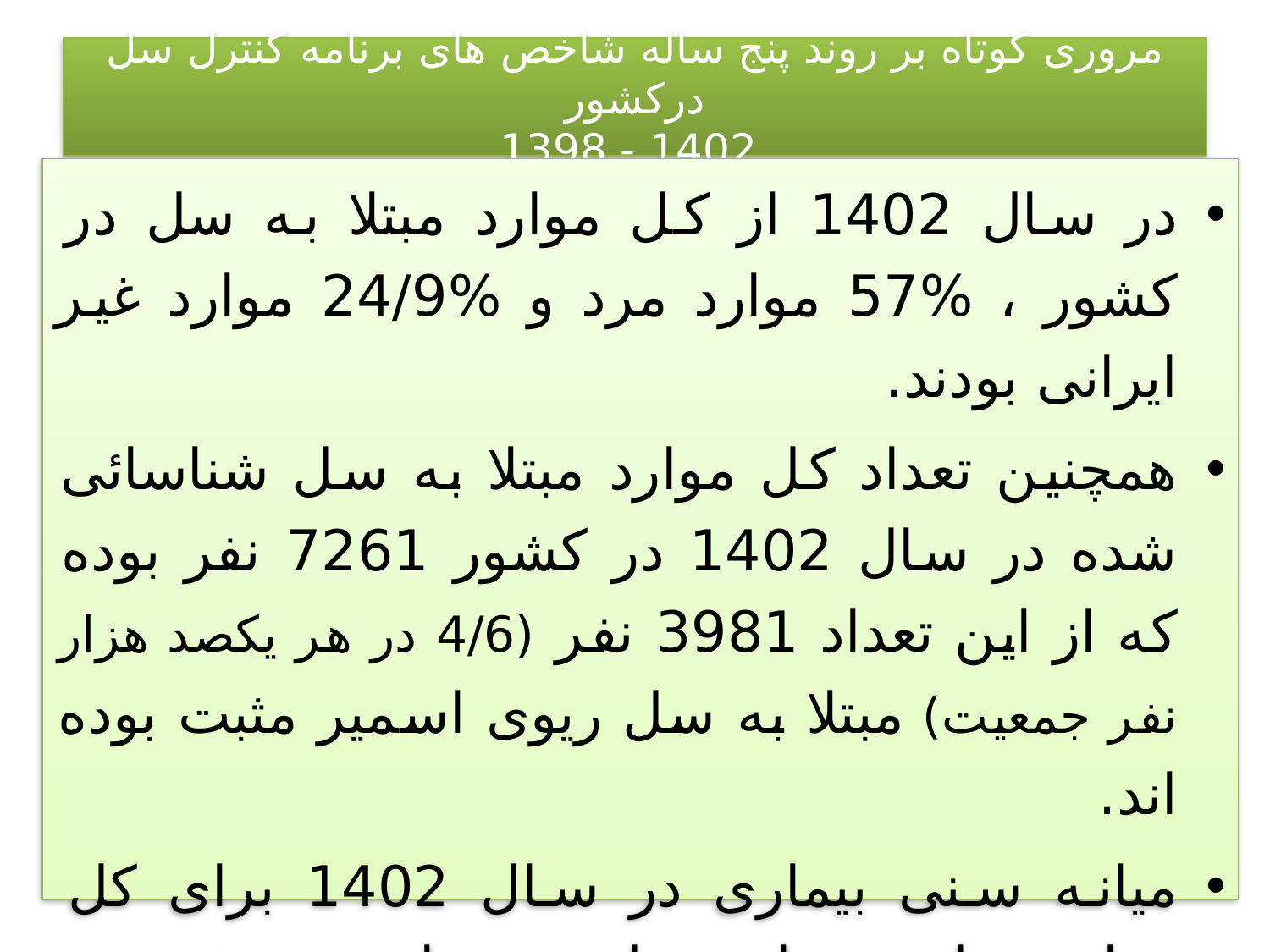

# مروری کوتاه بر روند پنج ساله شاخص های برنامه کنترل سل درکشور 1402 - 1398
در سال 1402 از کل موارد مبتلا به سل در کشور ، %57 موارد مرد و %24/9 موارد غیر­ایرانی بودند.
همچنین تعداد کل موارد مبتلا به سل شناسائی شده در سال 1402 در کشور 7261 نفر بوده که از این تعداد 3981 نفر (4/6 در هر یکصد هزار نفر جمعیت) مبتلا به سل ریوی اسمیر مثبت بوده اند.
میانه سنی بیماری در سال 1402 برای کل موارد سل و موارد سل ریوی اسمیر مثبت به ترتیب 53 و 55 سال بوده است. در برنامه کنترل سل میانه سنی پایین حاکی از فعال بودن چرخه انتقال در جمعیت بوده و می بایست اسباب نگرانی از شرایط اپیدمیولوژیک بیماری را فراهم سازد.